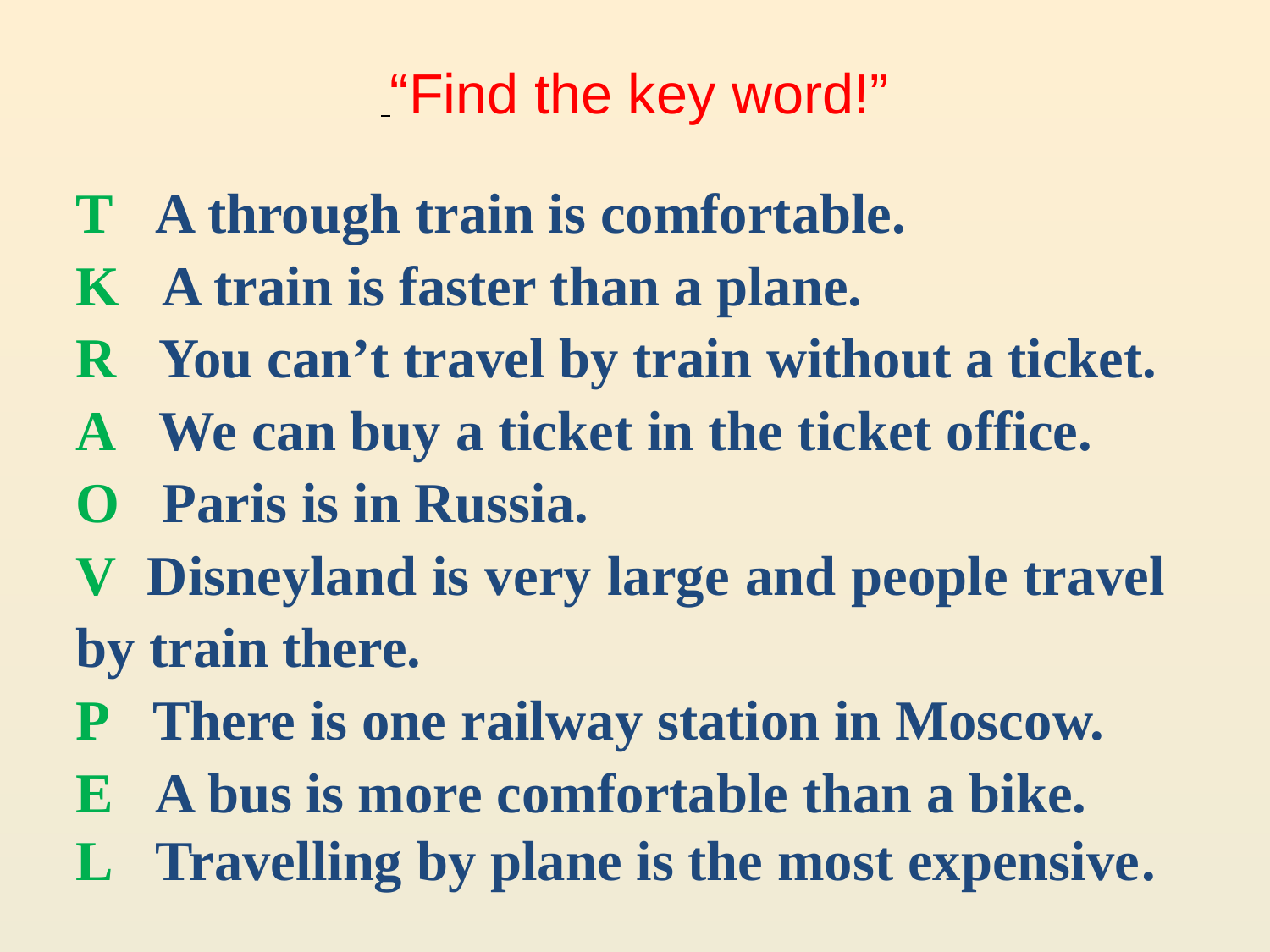

“Find the key word!”
T   A through train is comfortable.
K   A train is faster than a plane.
R   You can’t travel by train without a ticket.
A   We can buy a ticket in the ticket office.
O   Paris is in Russia.
V  Disneyland is very large and people travel    by train there.
P   There is one railway station in Moscow.
E   A bus is more comfortable than a bike.
L   Travelling by plane is the most expensive.